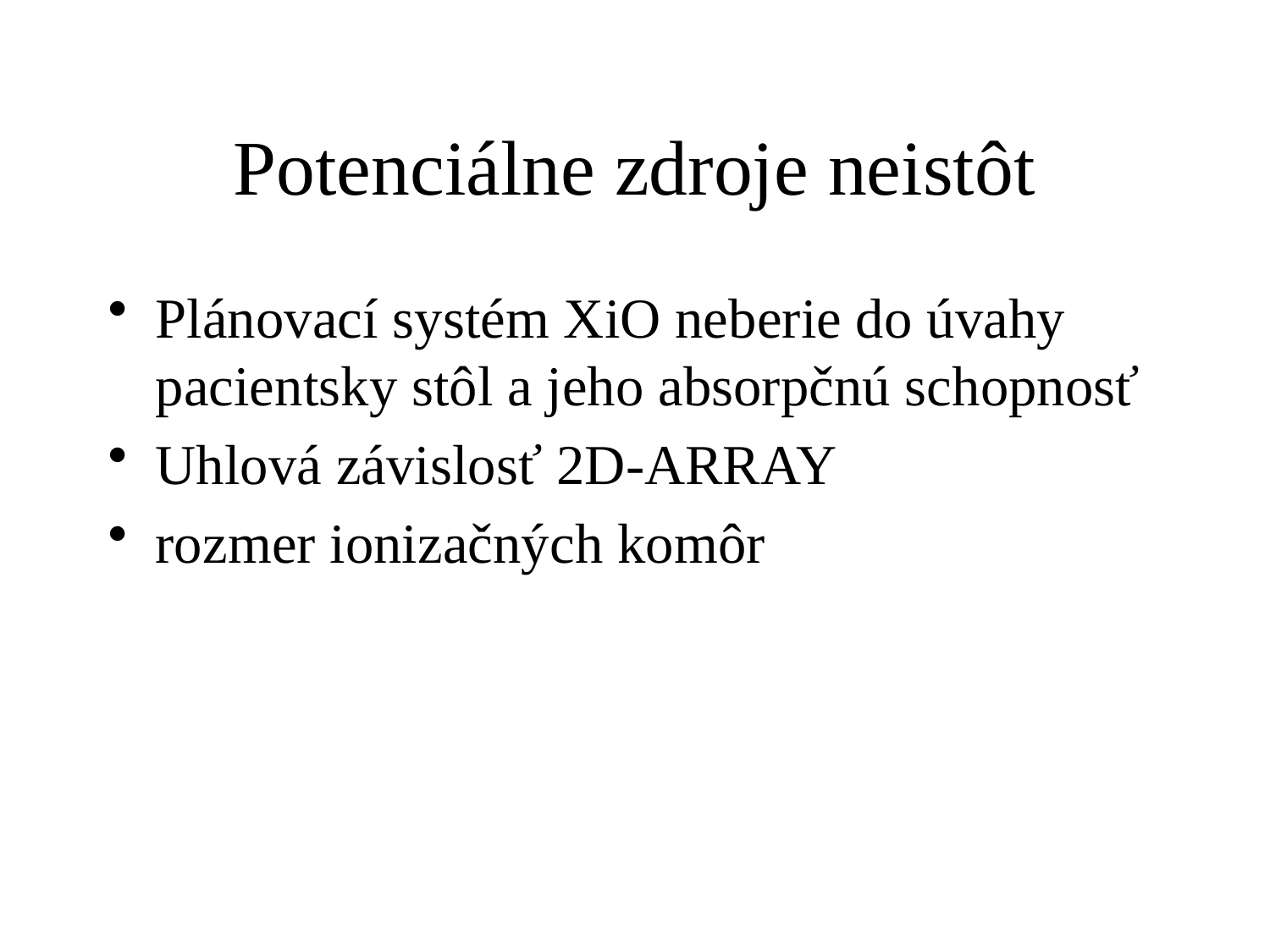

# Potenciálne zdroje neistôt
Plánovací systém XiO neberie do úvahy pacientsky stôl a jeho absorpčnú schopnosť
Uhlová závislosť 2D-ARRAY
rozmer ionizačných komôr